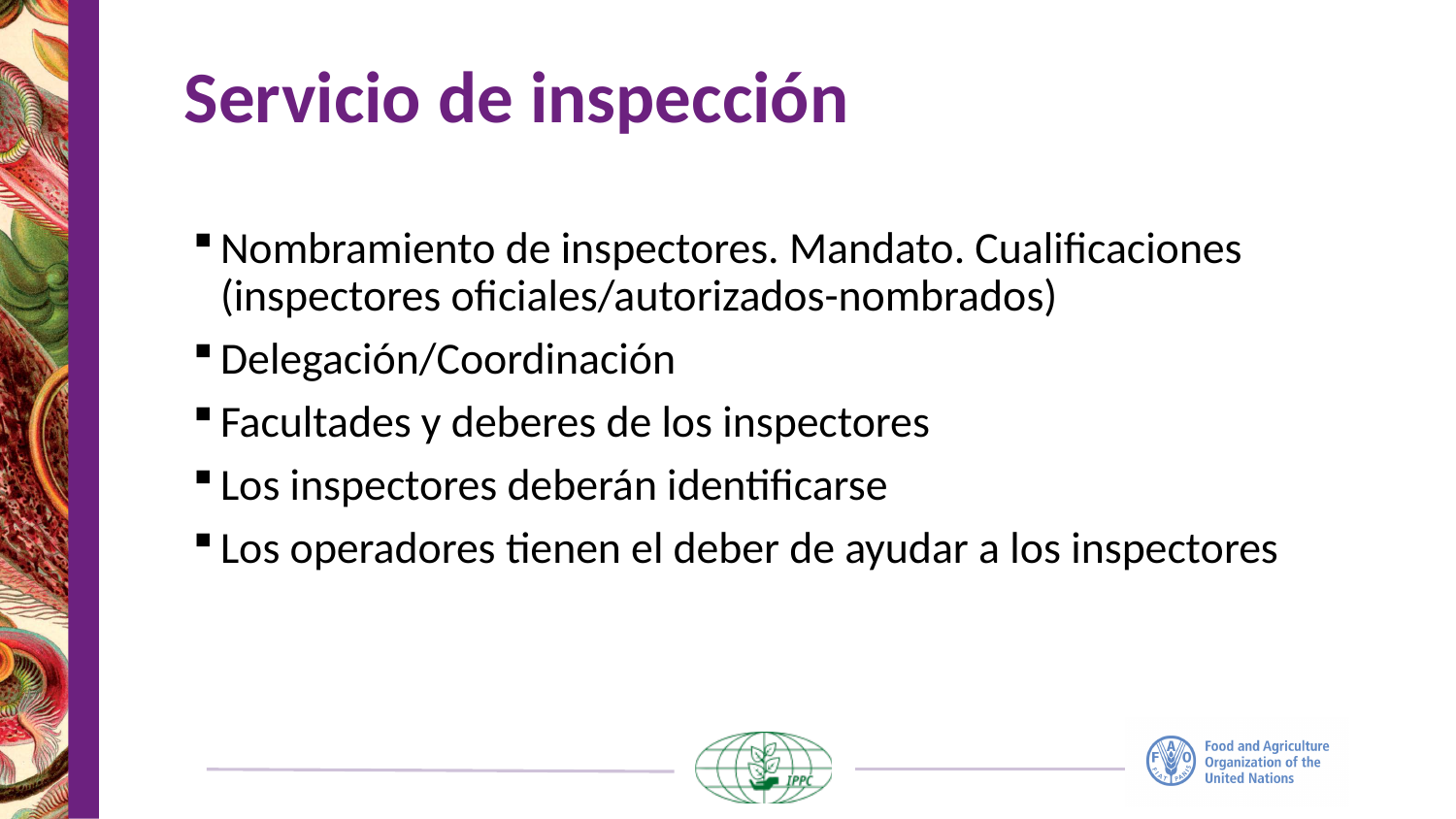

# Servicio de inspección
Nombramiento de inspectores. Mandato. Cualificaciones (inspectores oficiales/autorizados-nombrados)
Delegación/Coordinación
Facultades y deberes de los inspectores
Los inspectores deberán identificarse
Los operadores tienen el deber de ayudar a los inspectores